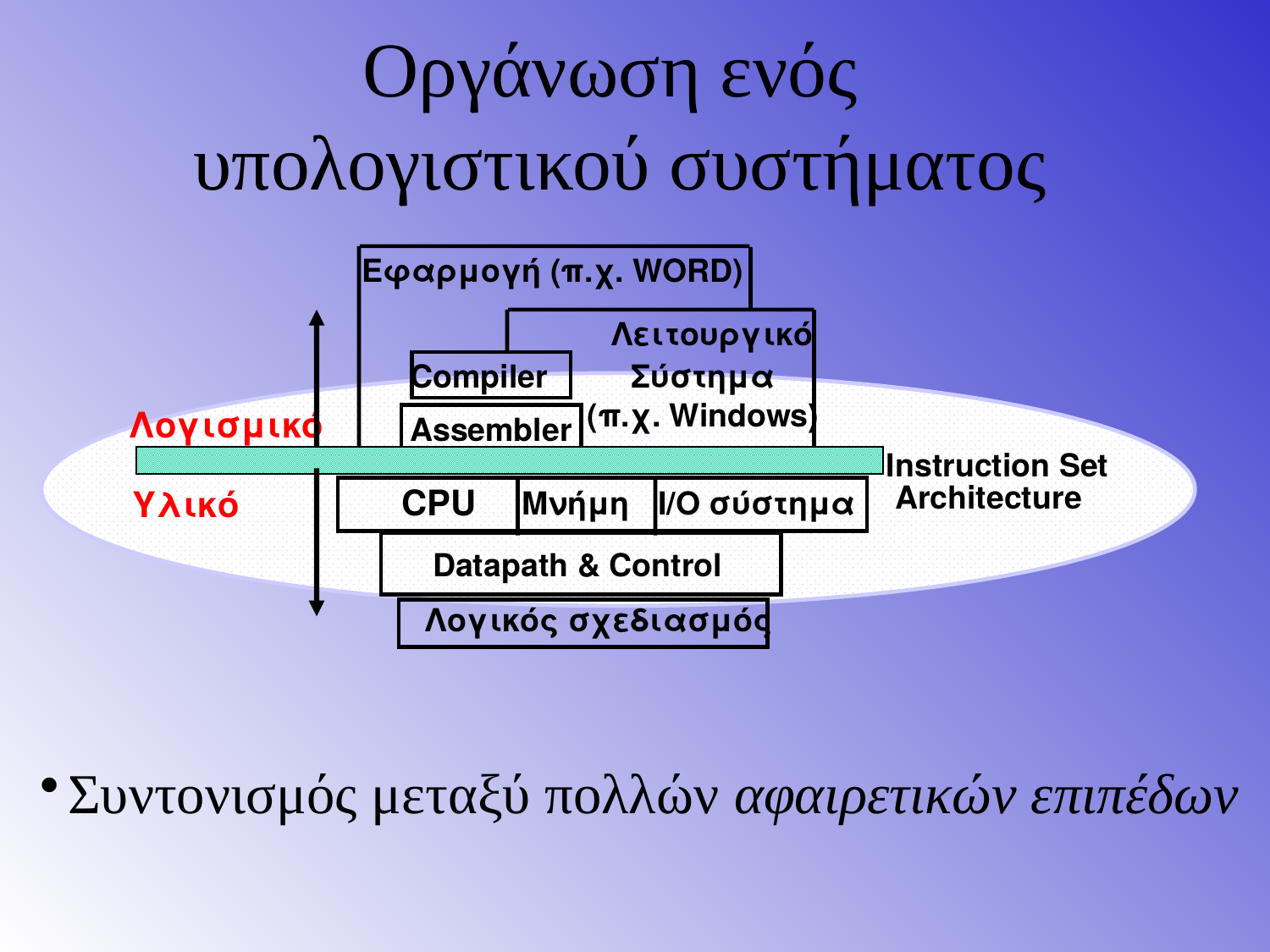

# Οργάνωση ενός υπολογιστικού συστήματος

Εφαρμογή (π.χ. WORD)

Λειτουργικό

Compiler

Σύστημα
(π.χ. Windows)

Λογισμικό

Assembler

Instruction Set
 Architecture

Υλικό
CPU

Μνήμη

I/O σύστημα

Datapath & Control
Λογικός σχεδιασμός

Συντονισμός μεταξύ πολλών αφαιρετικών επιπέδων